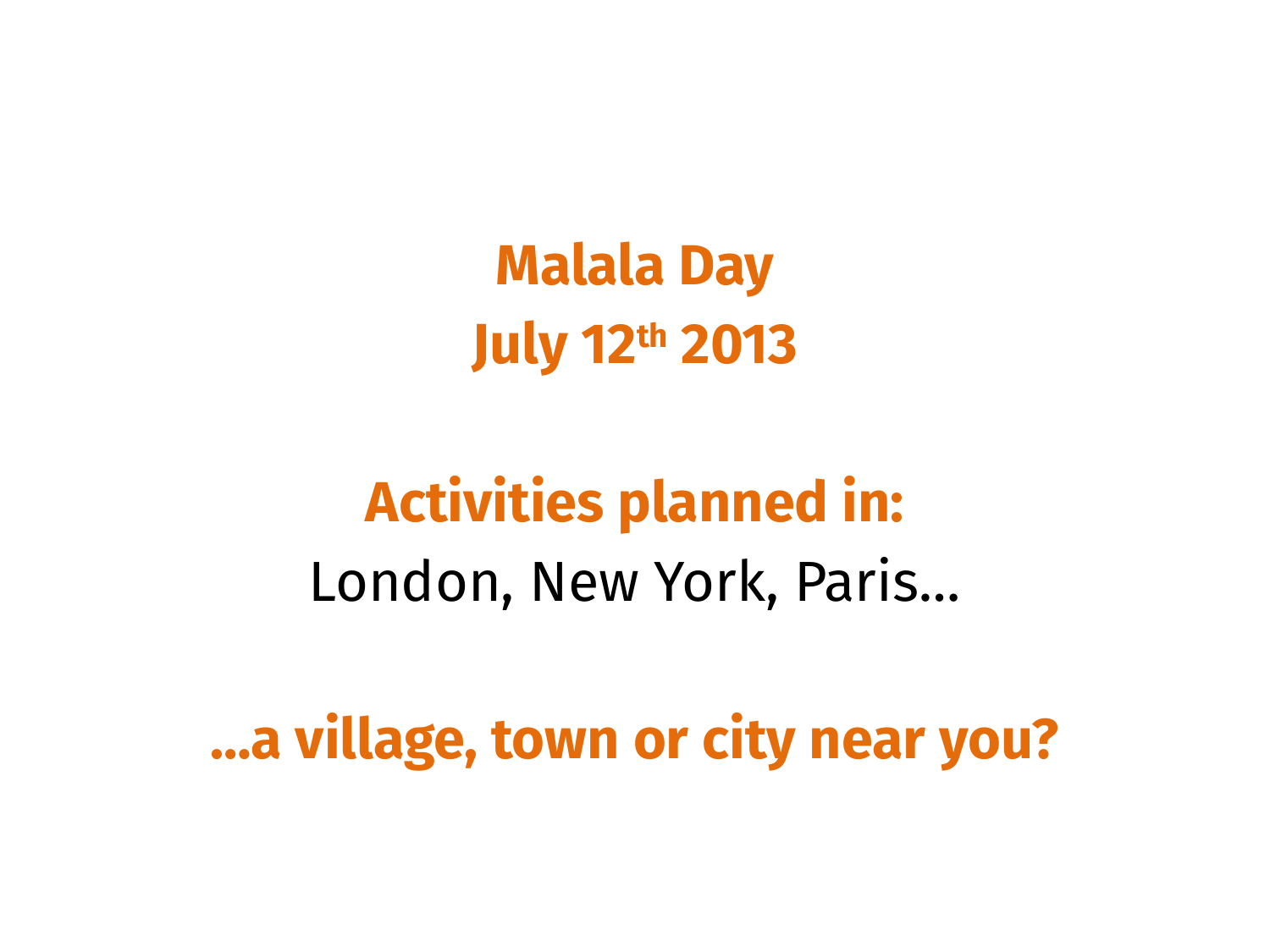

Malala Day
July 12th 2013

Activities planned in:
London, New York, Paris…

…a village, town or city near you?